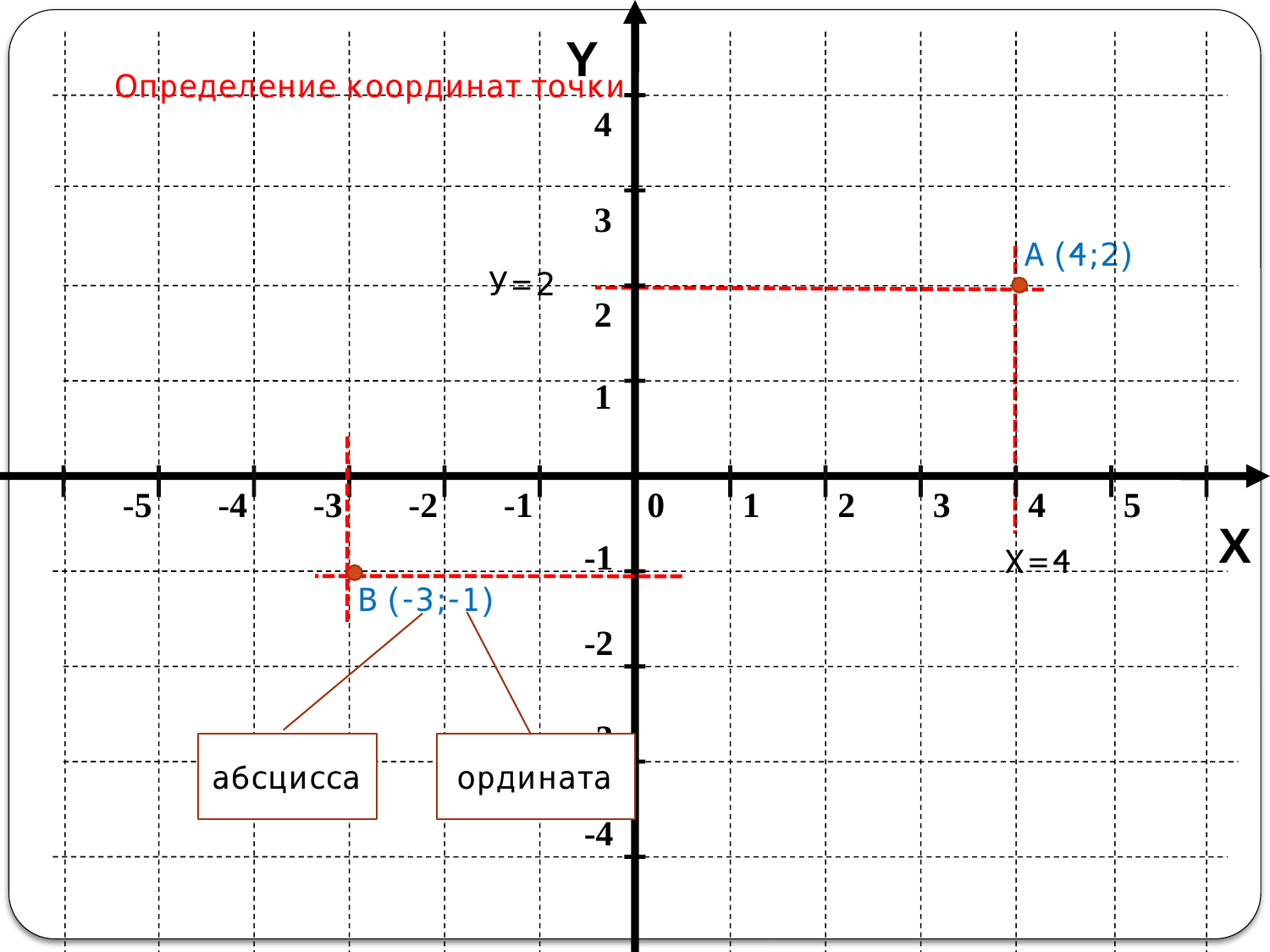

Y

Определение координат точки

4
3
2
1

А
(4;2)
У=2

-5
-4
-3
-2
-1
0
1
2
3
4
5
X
-1
-2
-3
-4
Х=4

В
(-3;-1)

абсцисса
ордината